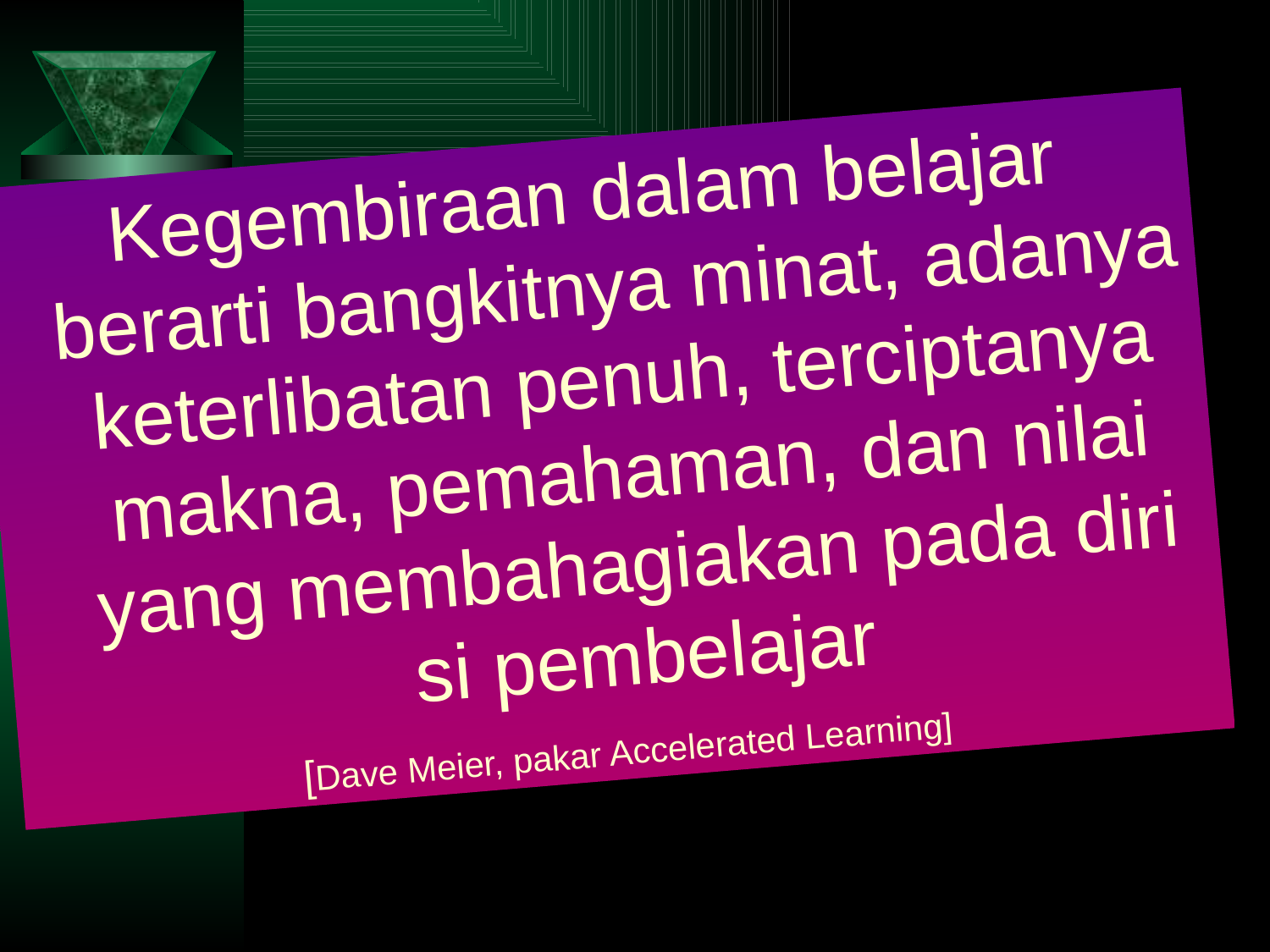

Kegembiraan dalam belajar berarti bangkitnya minat, adanya keterlibatan penuh, terciptanya makna, pemahaman, dan nilai yang membahagiakan pada diri si pembelajar
[Dave Meier, pakar Accelerated Learning]